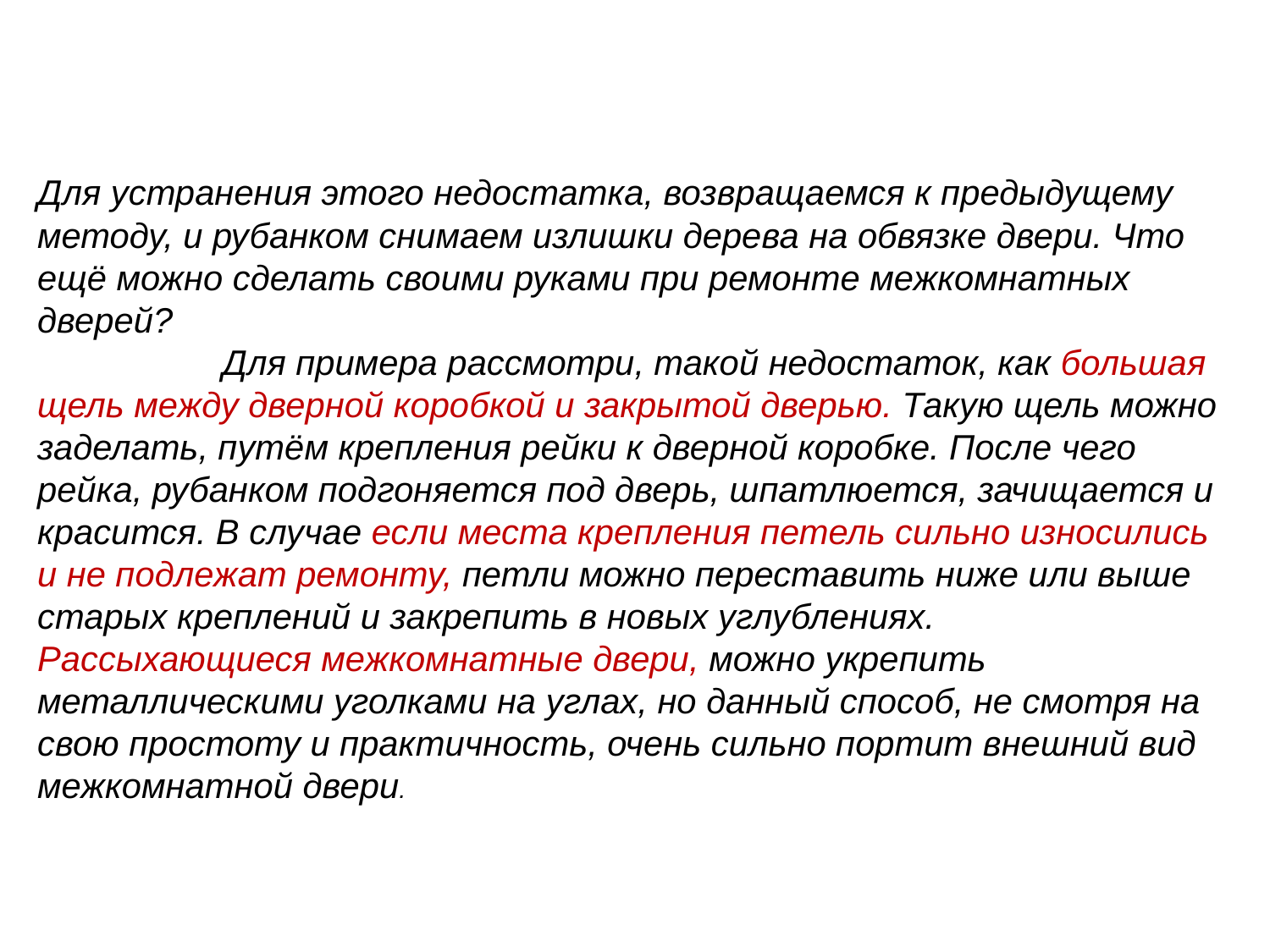

Для устранения этого недостатка, возвращаемся к предыдущему методу, и рубанком снимаем излишки дерева на обвязке двери. Что ещё можно сделать своими руками при ремонте межкомнатных дверей?                                                                                                                                Для примера рассмотри, такой недостаток, как большая щель между дверной коробкой и закрытой дверью. Такую щель можно заделать, путём крепления рейки к дверной коробке. После чего рейка, рубанком подгоняется под дверь, шпатлюется, зачищается и красится. В случае если места крепления петель сильно износились и не подлежат ремонту, петли можно переставить ниже или выше старых креплений и закрепить в новых углублениях.   Рассыхающиеся межкомнатные двери, можно укрепить металлическими уголками на углах, но данный способ, не смотря на свою простоту и практичность, очень сильно портит внешний вид межкомнатной двери.